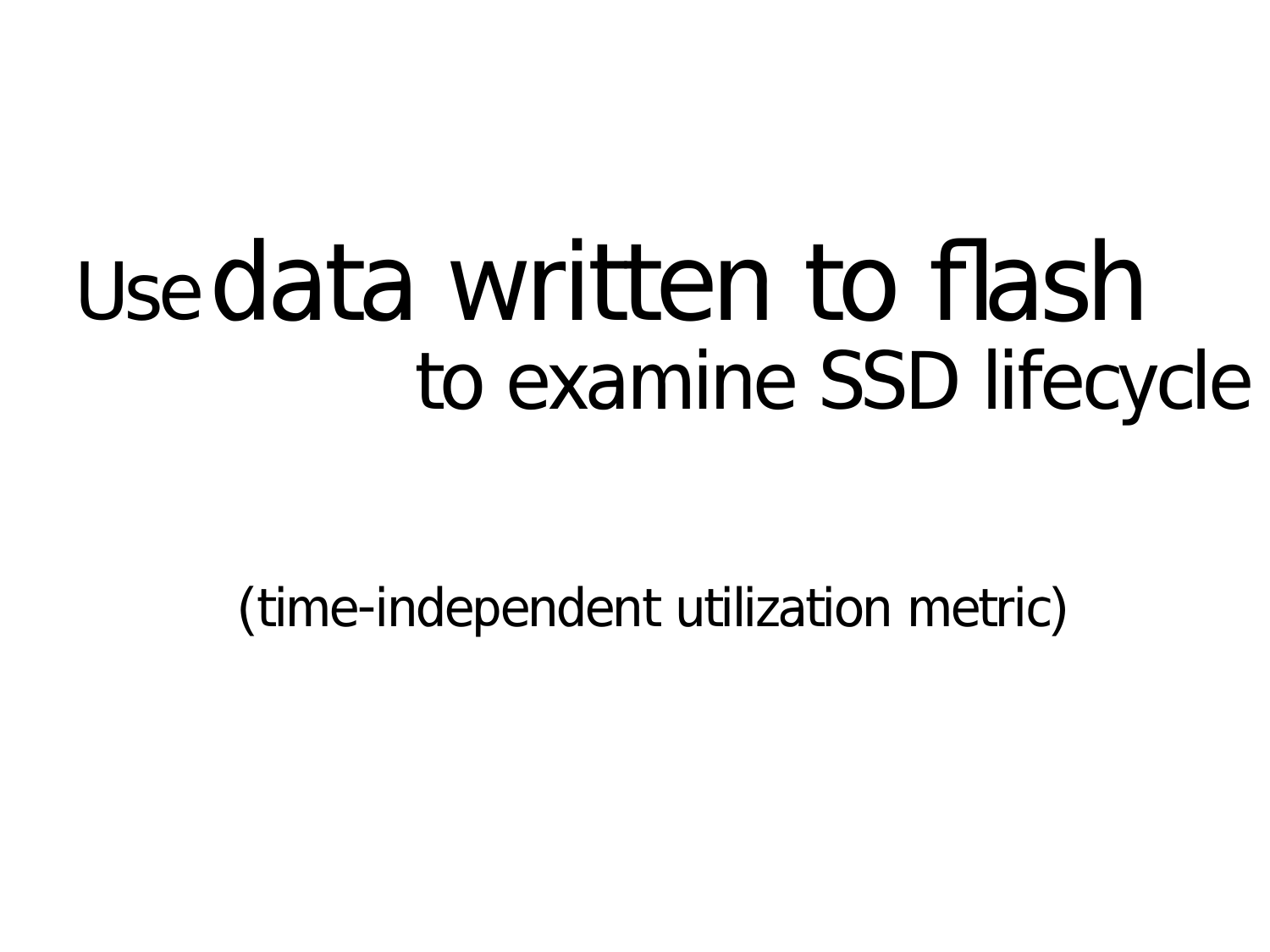

data written to flash
Use
to examine SSD lifecycle
(time-independent utilization metric)